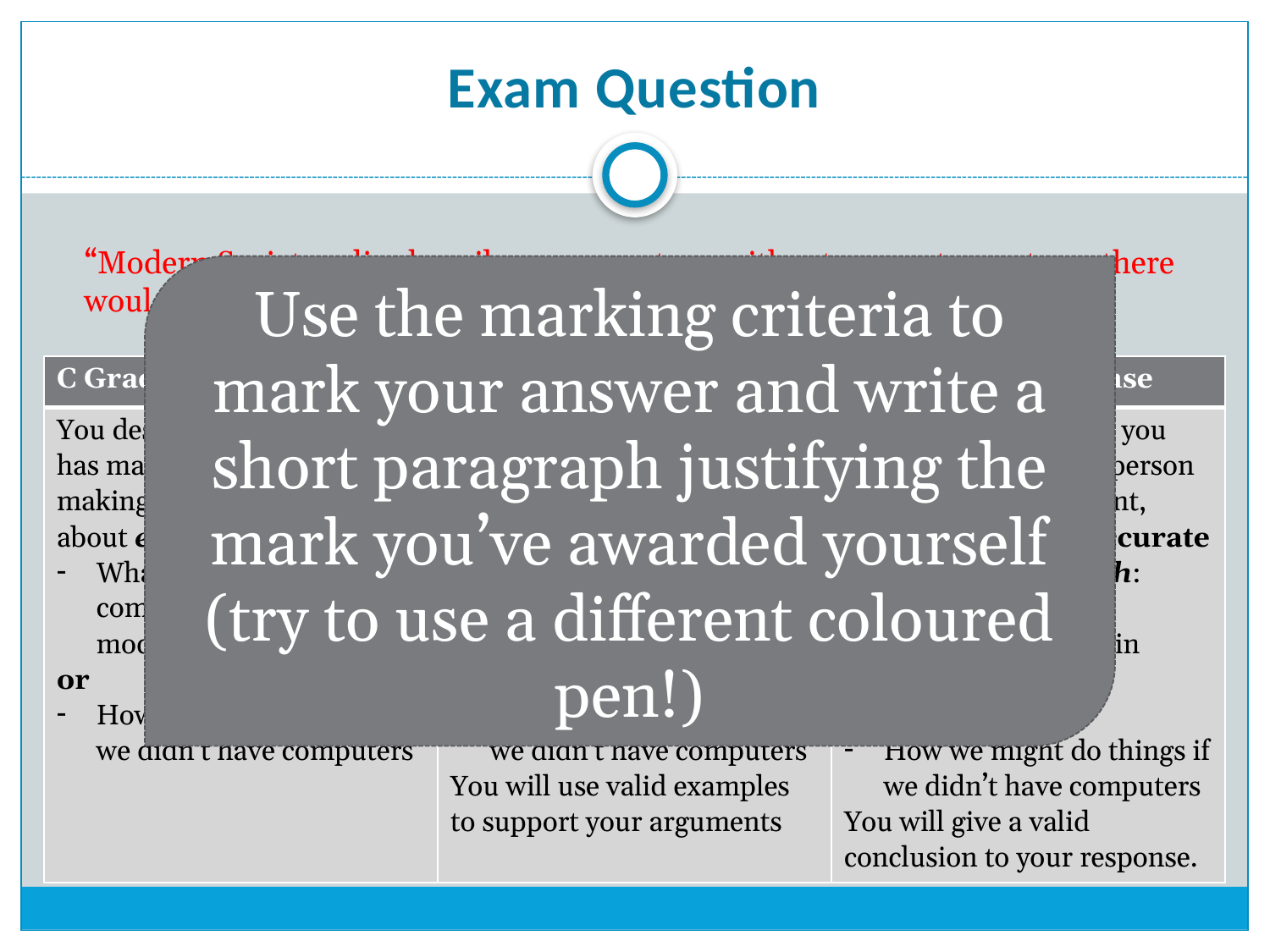

# Exam Question
“Modern Society relies heavily on computers, without computer systems there would be chaos.” Evaluate this authenticity of this statement.

Use the marking criteria to mark your answer and write a short paragraph justifying the mark you’ve awarded yourself (try to use a different coloured pen!)
Record the question and your response in your exercise book!
| C Grade Response | B/A Grade Response | A-A\* Grade Response |
| --- | --- | --- |
| You describe why the person has made this comment, making brief statements about either: What ways we use computer systems in modern society or How we might do things if we didn’t have computers | You describe why the person has made this comment, making clear and accurate statements about either: What ways we use computer systems in modern society or How we might do things if we didn’t have computers You will use valid examples to support your arguments | Using valid examples, you will describe why the person has made this comment, making clear and accurate statements about both: What ways we use computer systems in modern society and How we might do things if we didn’t have computers You will give a valid conclusion to your response. |